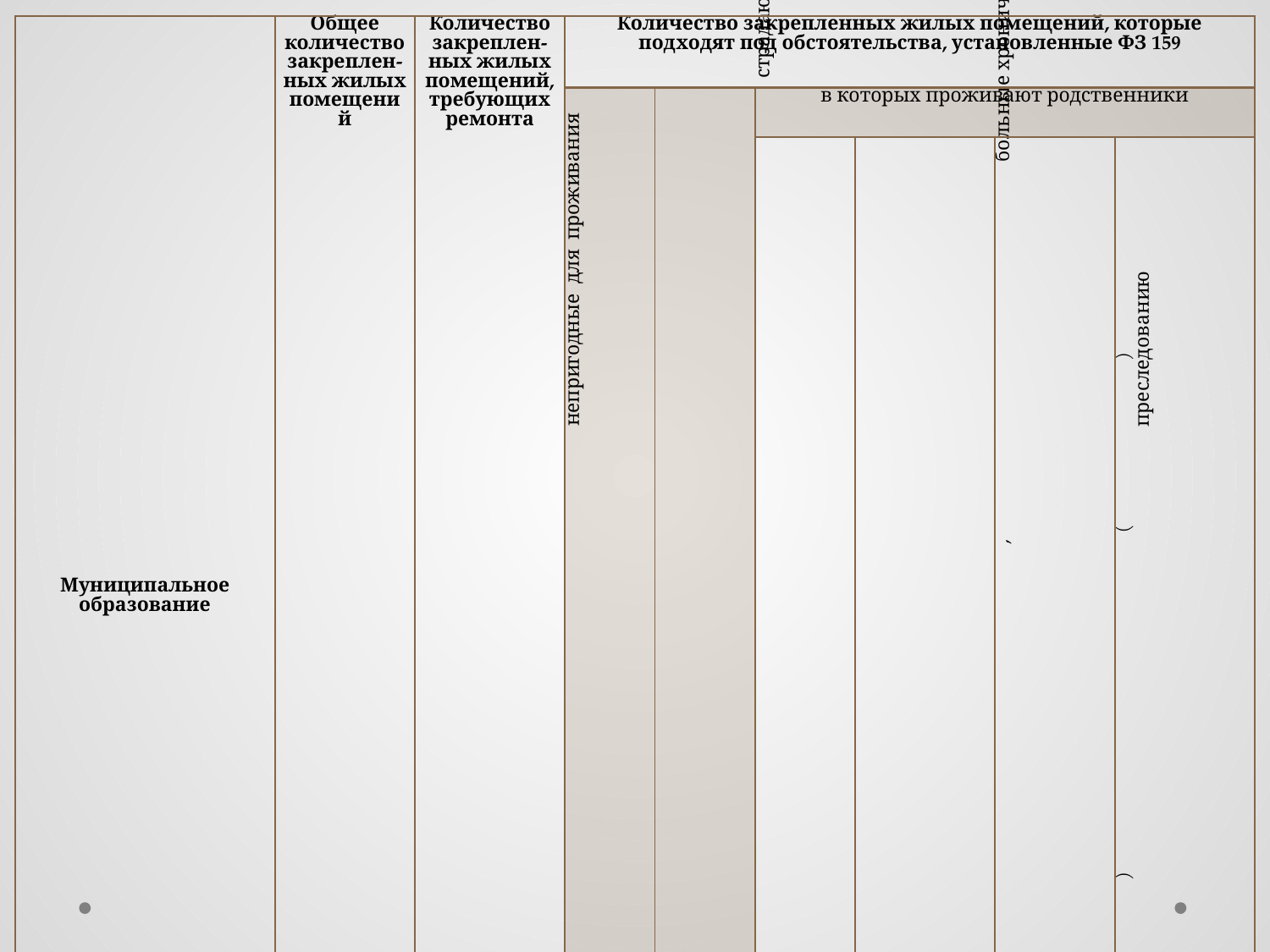

| Муниципальное образование | Общее количество закреплен-ных жилых помещений | Количество закреплен-ных жилых помещений, требующих ремонта | Количество закрепленных жилых помещений, которые подходят под обстоятельства, установленные ФЗ 159 |  |  |  |  |  |
| --- | --- | --- | --- | --- | --- | --- | --- | --- |
|  |  |  | непригодные для проживания | менее учетной нормы на одного зарегистрированного человека | в которых проживают родственники |  |  |  |
|  |  |  |  |  | страдающие тяжелой формой хронических заболеваний | признанные в установленном порядке недееспособными или ограниченно дееспособными | больные хроническим алкоголизмом, наркоманией | имеющие (имевших) судимость либо подвергающихся (подвергавшихся) уголовному преследованию |
| ПКГО | 194 | 141 | 1 | 89 | 0 | 2 | 4 | 3 |
| ЕМР | 109 | 42 | 4 | 44 | 0 | 1 | 2 | 3 |
| Вилючинский ГО | 35 | 15 | 0 | 11 | 5 | 0 | 0 | 5 |
| Мильковский МР | 40 | 15 | 3 | 6 | 0 | 0 | 6 | 7 |
| Усть-Камчатский МР | 40 | 18 | 1 | 8 | 0 | 0 | 0 | 0 |
| Усть-Большерецкий МР | 14 | 6 | 0 | 0 | 0 | 0 | 0 | 1 |
| Соболевский МР | 5 | 5 | 0 | 0 | 0 | 0 | 0 | 1 |
| Быстринский МР | 16 | 16 | 2 | 11 | 1 | 0 | 2 | 0 |
| Алеутский МР | 3 | 3 | 0 | 0 | 0 | 0 | 0 | 0 |
| ГО пгт Палана | 11 | 4 | 0 | 4 | 1 | 0 | 0 | 0 |
| Пенжинский МР | 17 | 17 | 0 | 0 | 0 | 0 | 0 | 0 |
| Карагинский МР | 39 | 27 | 5 | 10 | 2 | 0 | 5 | 0 |
| Тигильский МР | 29 | 17 | 3 | 13 | 0 | 0 | 0 | 0 |
| Олюторский МР | 40 | 40 | 10 | 10 | 0 | 0 | 5 | 1 |
| Всего | 592 | 366 | 29 | 206 | 9 | 3 | 24 | 21 |